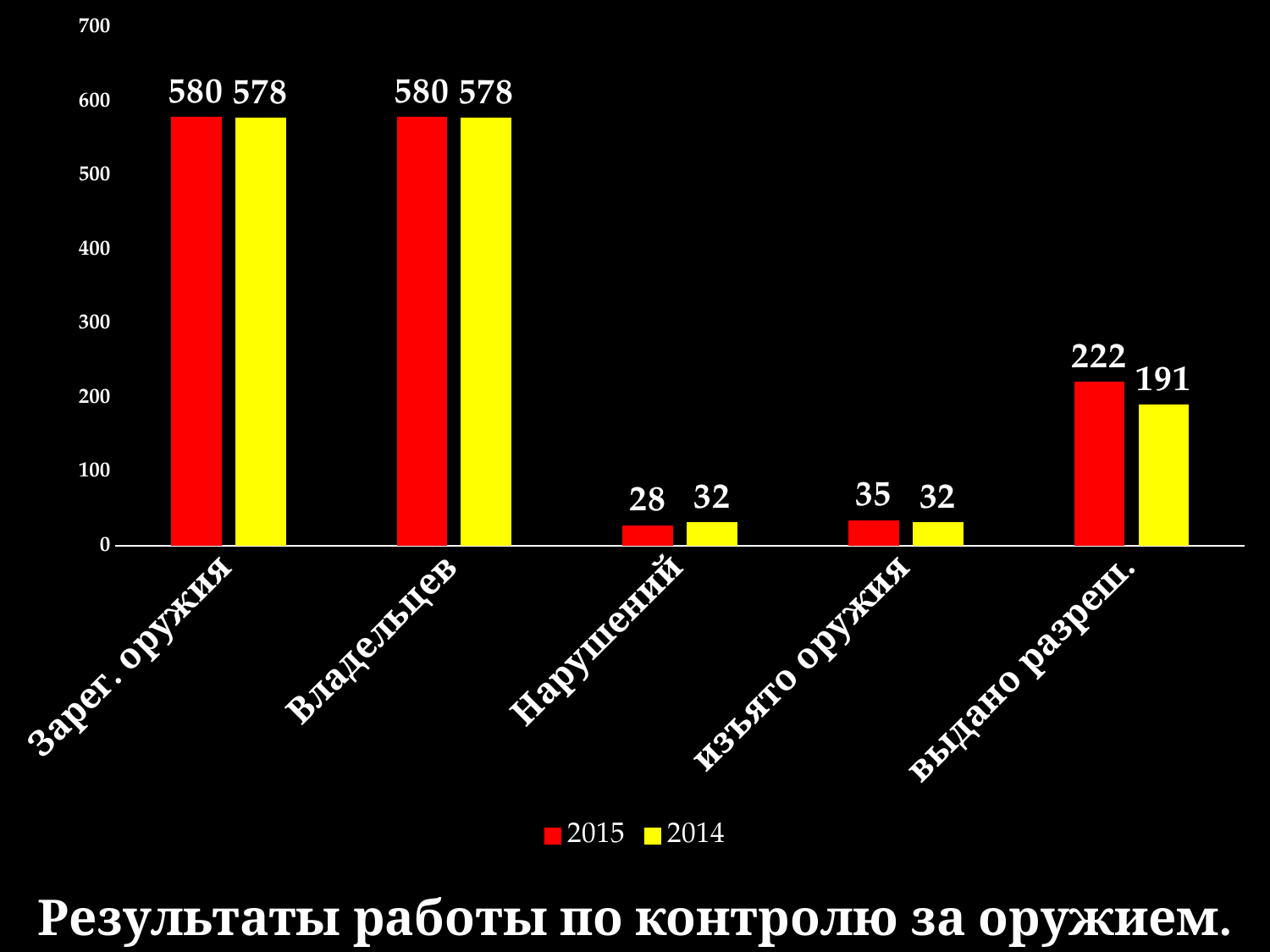

### Chart

| Category | 2015 | 2014 |
|---|---|---|
| Зарег. оружия | 580.0 | 578.0 |
| Владельцев | 580.0 | 578.0 |
| Нарушений | 28.0 | 32.0 |
| изъято оружия | 35.0 | 32.0 |
| выдано разреш. | 222.0 | 191.0 |
# Результаты работы по контролю за оружием.